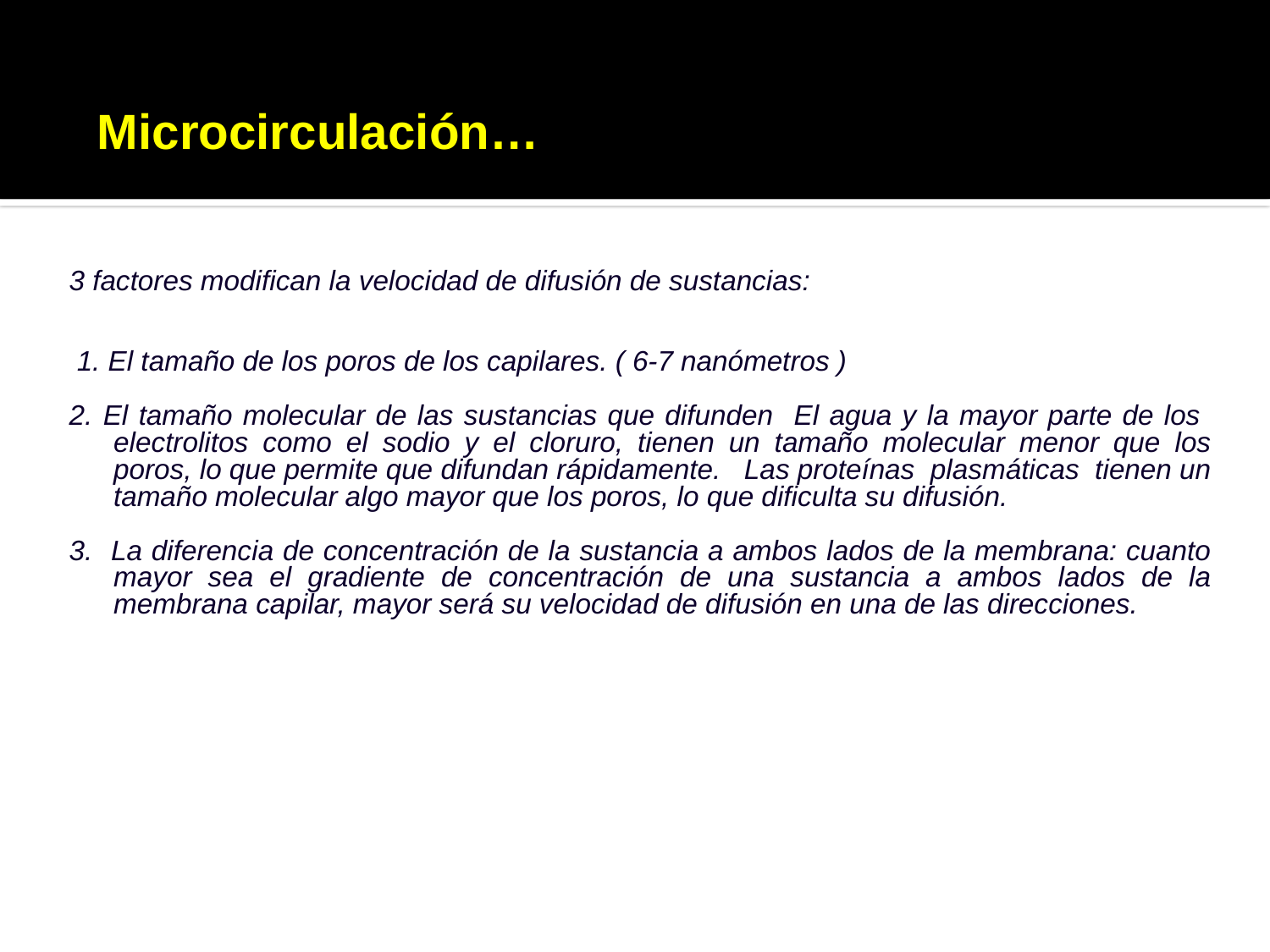

Microcirculación…

3 factores modifican la velocidad de difusión de sustancias:

 1. El tamaño de los poros de los capilares. ( 6-7 nanómetros )

2. El tamaño molecular de las sustancias que difunden  El agua y la mayor parte de los  electrolitos como el sodio y el cloruro, tienen un tamaño molecular menor que los poros, lo que permite que difundan rápidamente.   Las proteínas  plasmáticas  tienen un tamaño molecular algo mayor que los poros, lo que dificulta su difusión.

3.  La diferencia de concentración de la sustancia a ambos lados de la membrana: cuanto mayor sea el gradiente de concentración de una sustancia a ambos lados de la membrana capilar, mayor será su velocidad de difusión en una de las direcciones.